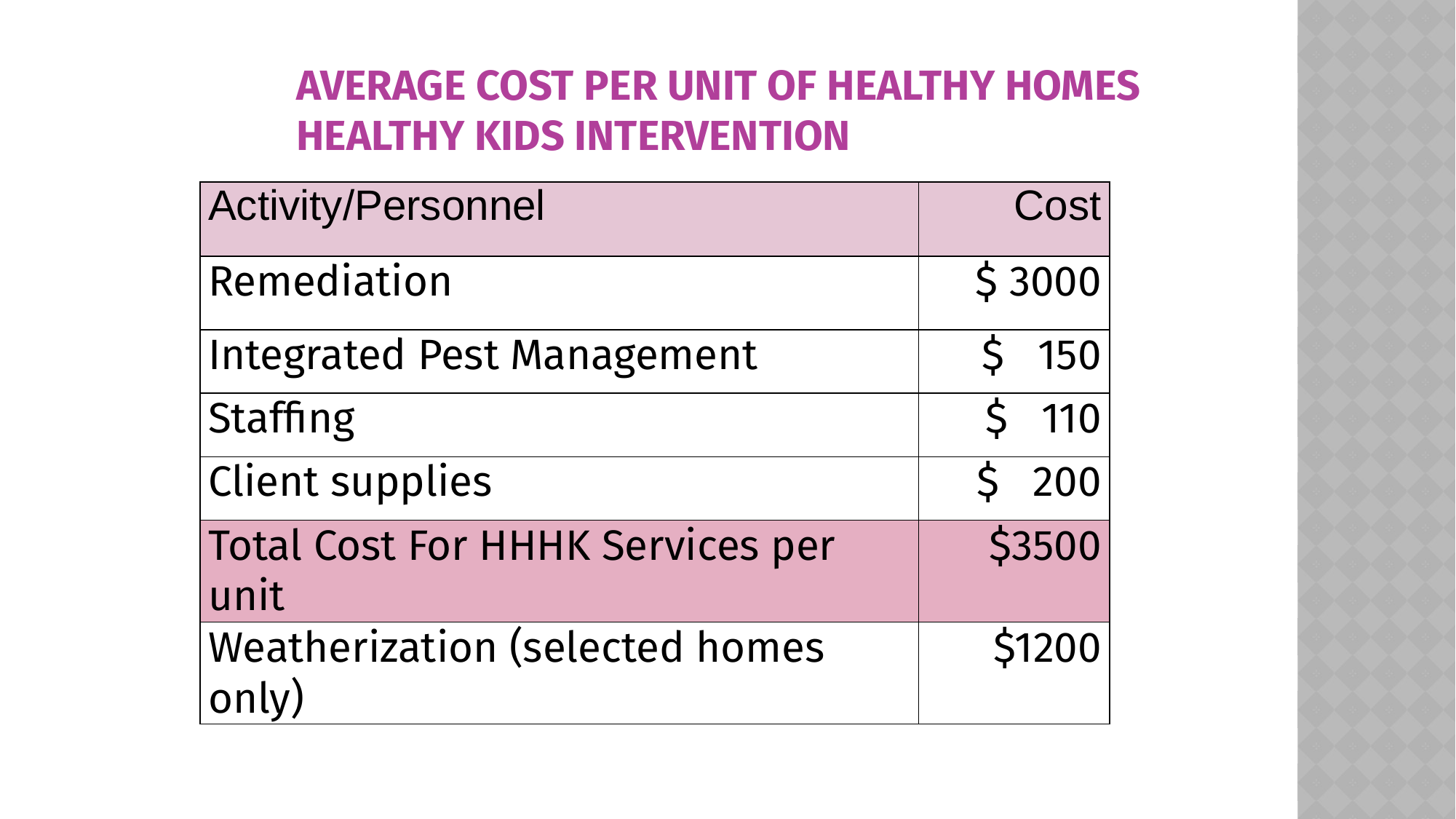

# Average Cost Per Unit of Healthy Homes Healthy Kids Intervention
| Activity/Personnel | Cost |
| --- | --- |
| Remediation | $ 3000 |
| Integrated Pest Management | $ 150 |
| Staffing | $ 110 |
| Client supplies | $ 200 |
| Total Cost For HHHK Services per unit | $3500 |
| Weatherization (selected homes only) | $1200 |